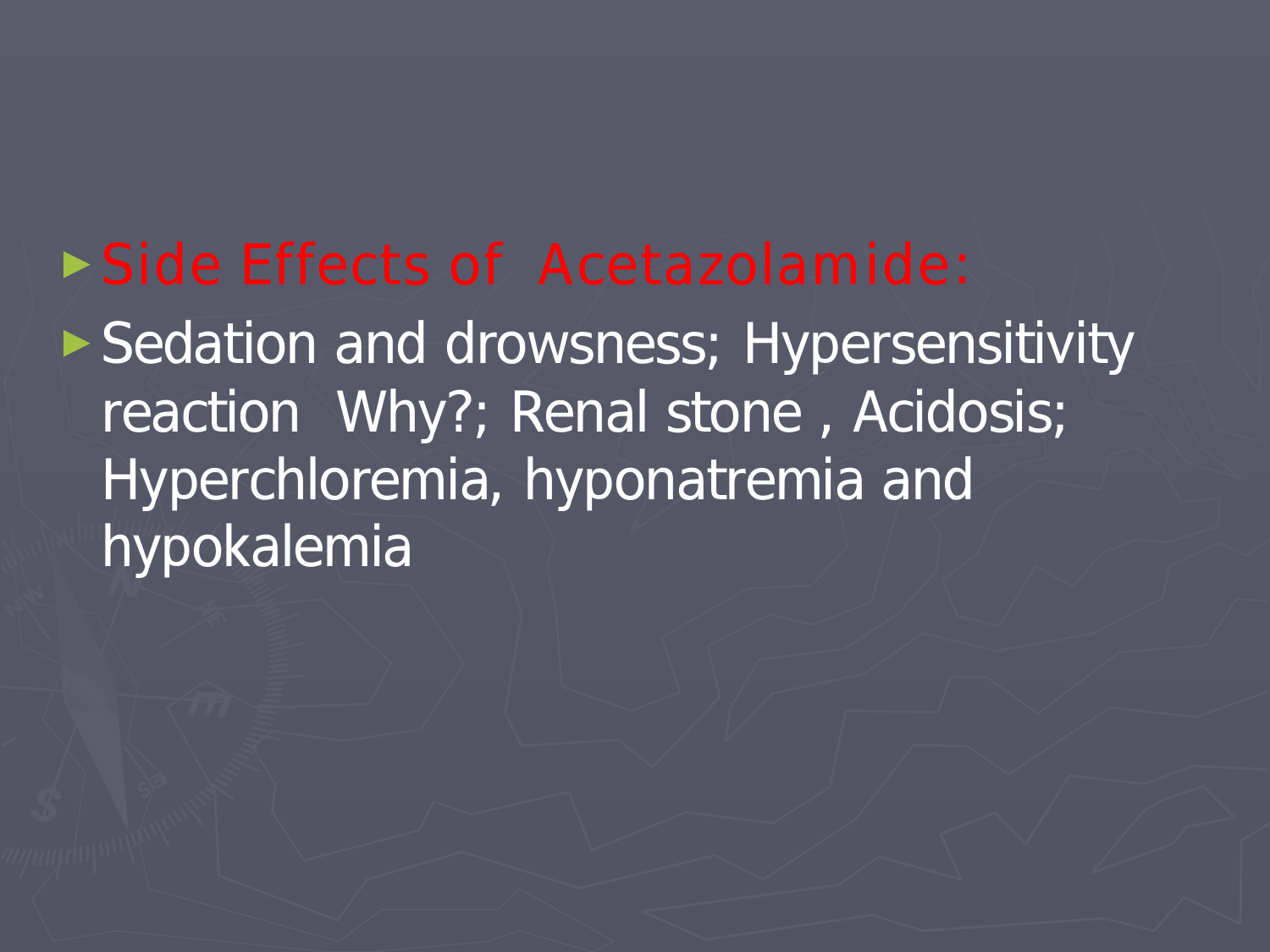

#
Side Effects of  Acetazolamide:
Sedation and drowsness; Hypersensitivity reaction  Why?; Renal stone , Acidosis; Hyperchloremia, hyponatremia and hypokalemia